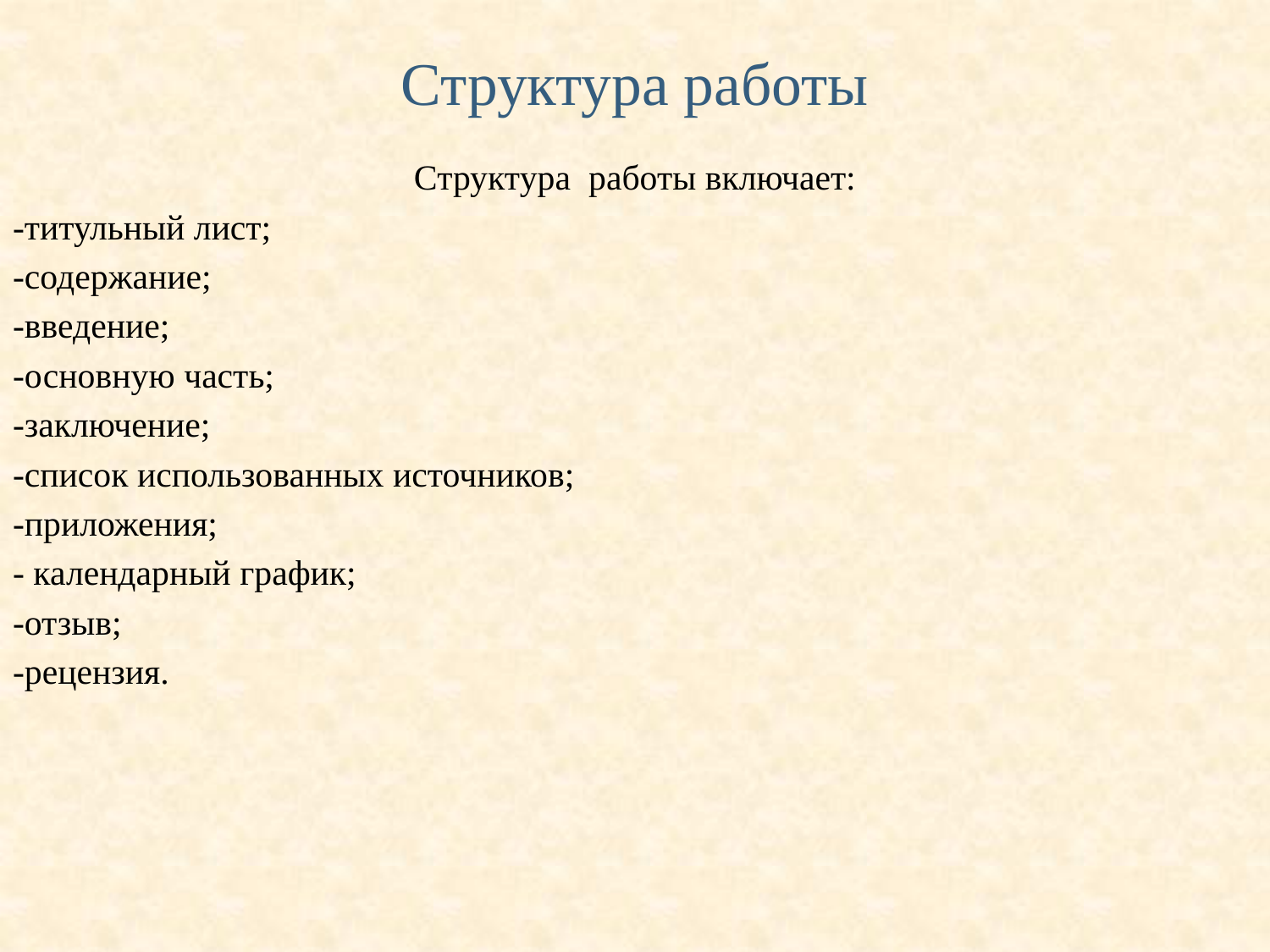

# Структура работы
Структура  работы включает:
-титульный лист;
-содержание;
-введение;
-основную часть;
-заключение;
-список использованных источников;
-приложения;
- календарный график;
-отзыв;
-рецензия.